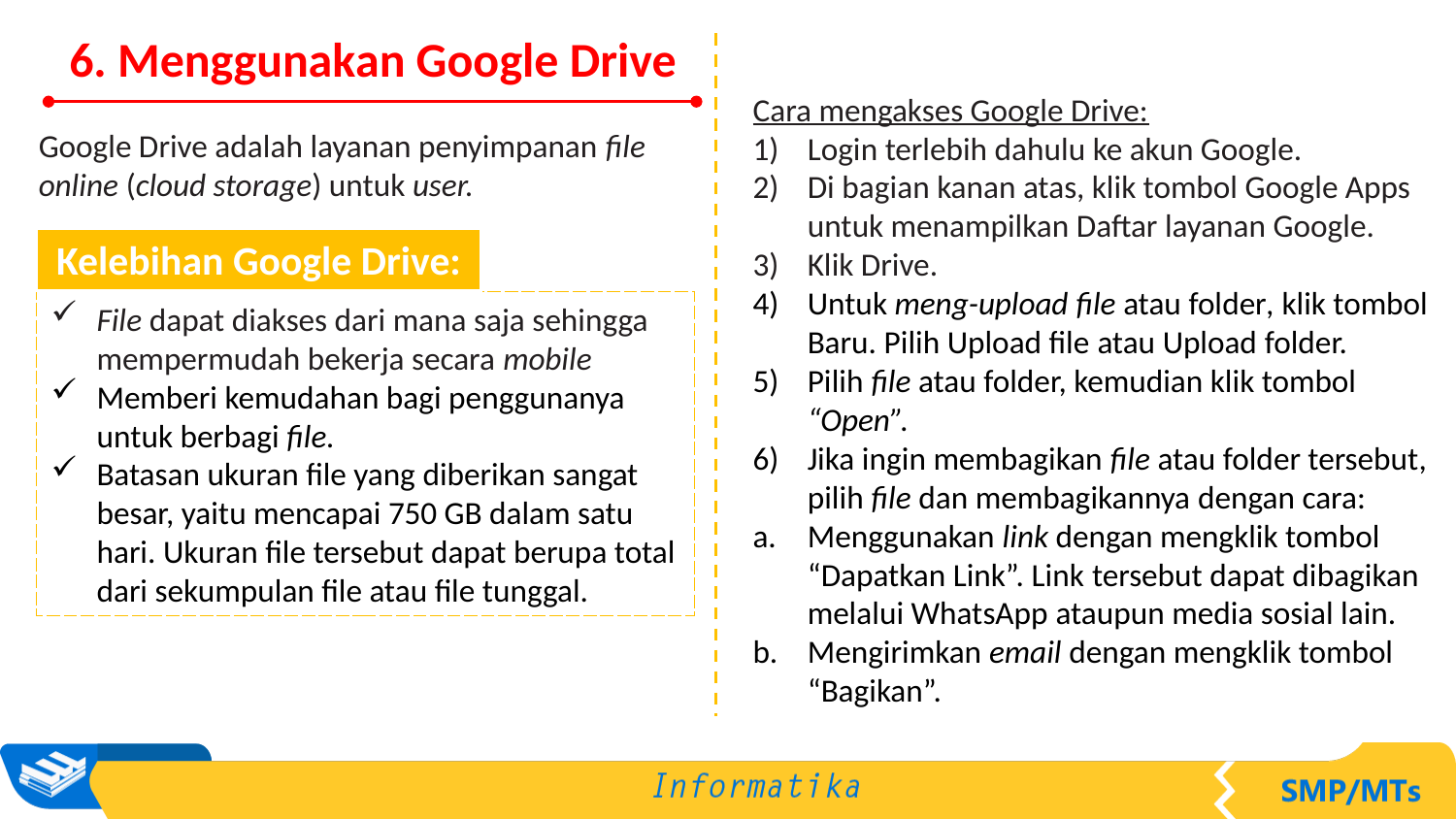

6. Menggunakan Google Drive
Cara mengakses Google Drive:
Login terlebih dahulu ke akun Google.
Di bagian kanan atas, klik tombol Google Apps untuk menampilkan Daftar layanan Google.
Klik Drive.
Untuk meng-upload file atau folder, klik tombol Baru. Pilih Upload file atau Upload folder.
Pilih file atau folder, kemudian klik tombol “Open”.
Jika ingin membagikan file atau folder tersebut, pilih file dan membagikannya dengan cara:
Menggunakan link dengan mengklik tombol “Dapatkan Link”. Link tersebut dapat dibagikan melalui WhatsApp ataupun media sosial lain.
Mengirimkan email dengan mengklik tombol “Bagikan”.
Google Drive adalah layanan penyimpanan file online (cloud storage) untuk user.
Kelebihan Google Drive:
File dapat diakses dari mana saja sehingga mempermudah bekerja secara mobile
Memberi kemudahan bagi penggunanya untuk berbagi file.
Batasan ukuran file yang diberikan sangat besar, yaitu mencapai 750 GB dalam satu hari. Ukuran file tersebut dapat berupa total dari sekumpulan file atau file tunggal.